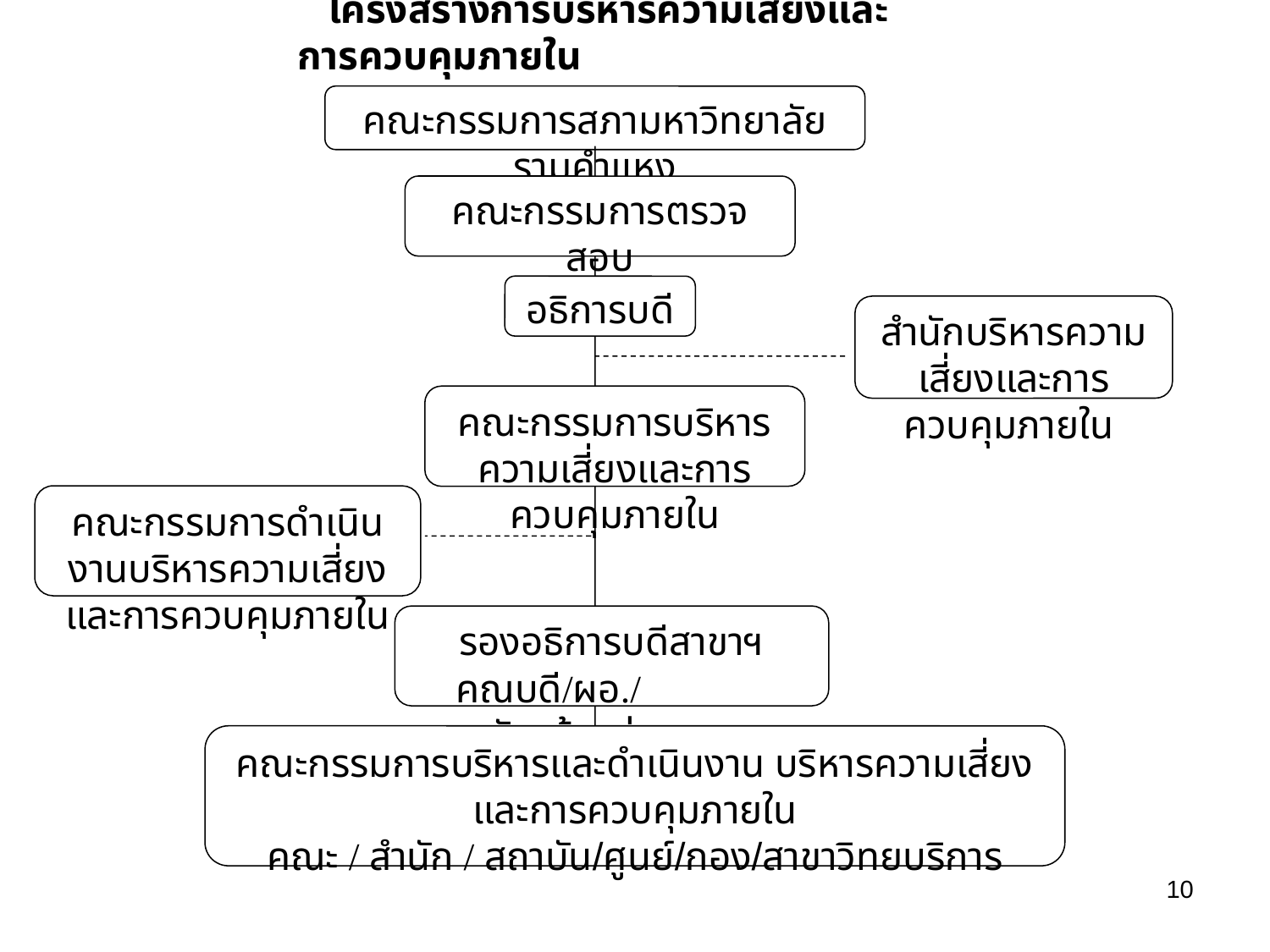

โครงสร้างการบริหารความเสี่ยงและการควบคุมภายใน

คณะกรรมการสภามหาวิทยาลัยรามคำแหง

คณะกรรมการตรวจสอบ

อธิการบดี

สำนักบริหารความเสี่ยงและการควบคุมภายใน

คณะกรรมการบริหารความเสี่ยงและการควบคุมภายใน

คณะกรรมการดำเนินงานบริหารความเสี่ยงและการควบคุมภายใน

รองอธิการบดีสาขาฯ คณบดี/ผอ./              หัวหน้าหน่วยงาน

คณะกรรมการบริหารและดำเนินงาน บริหารความเสี่ยงและการควบคุมภายใน
คณะ / สำนัก / สถาบัน/ศูนย์/กอง/สาขาวิทยบริการ
10